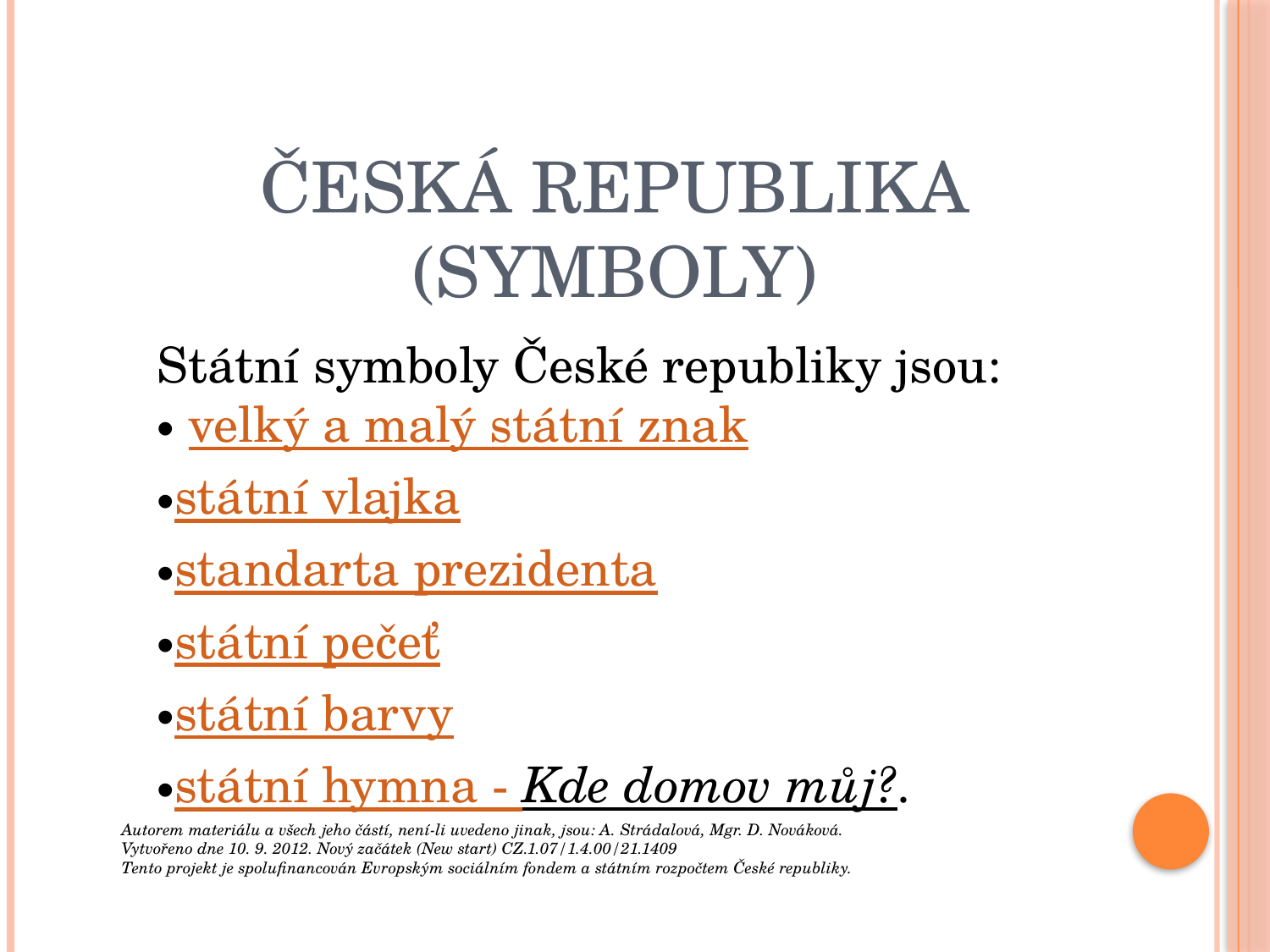

Česká republika (Symboly)
Státní symboly České republiky jsou:
 velký a malý státní znak
státní vlajka
standarta prezidenta
státní pečeť
státní barvy
státní hymna - Kde domov můj?.
Autorem materiálu a všech jeho částí, není-li uvedeno jinak, jsou: A. Strádalová, Mgr. D. Nováková.
Vytvořeno dne 10. 9. 2012. Nový začátek (New start) CZ.1.07/1.4.00/21.1409
Tento projekt je spolufinancován Evropským sociálním fondem a státním rozpočtem České republiky.